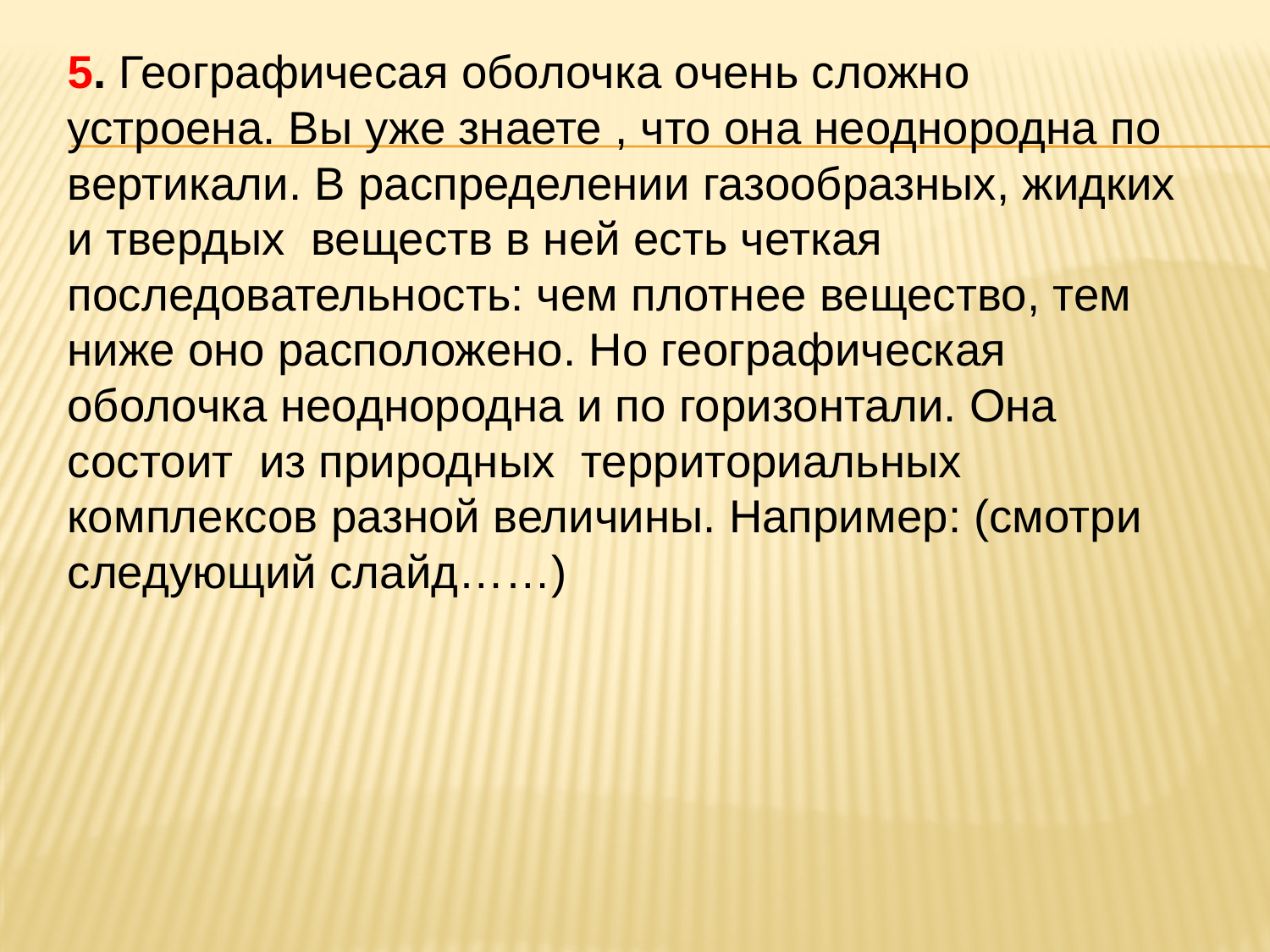

5. Географичесая оболочка очень сложно устроена. Вы уже знаете , что она неоднородна по вертикали. В распределении газообразных, жидких и твердых  веществ в ней есть четкая последовательность: чем плотнее вещество, тем ниже оно расположено. Но географическая оболочка неоднородна и по горизонтали. Она состоит  из природных  территориальных комплексов разной величины. Например: (смотри следующий слайд……)